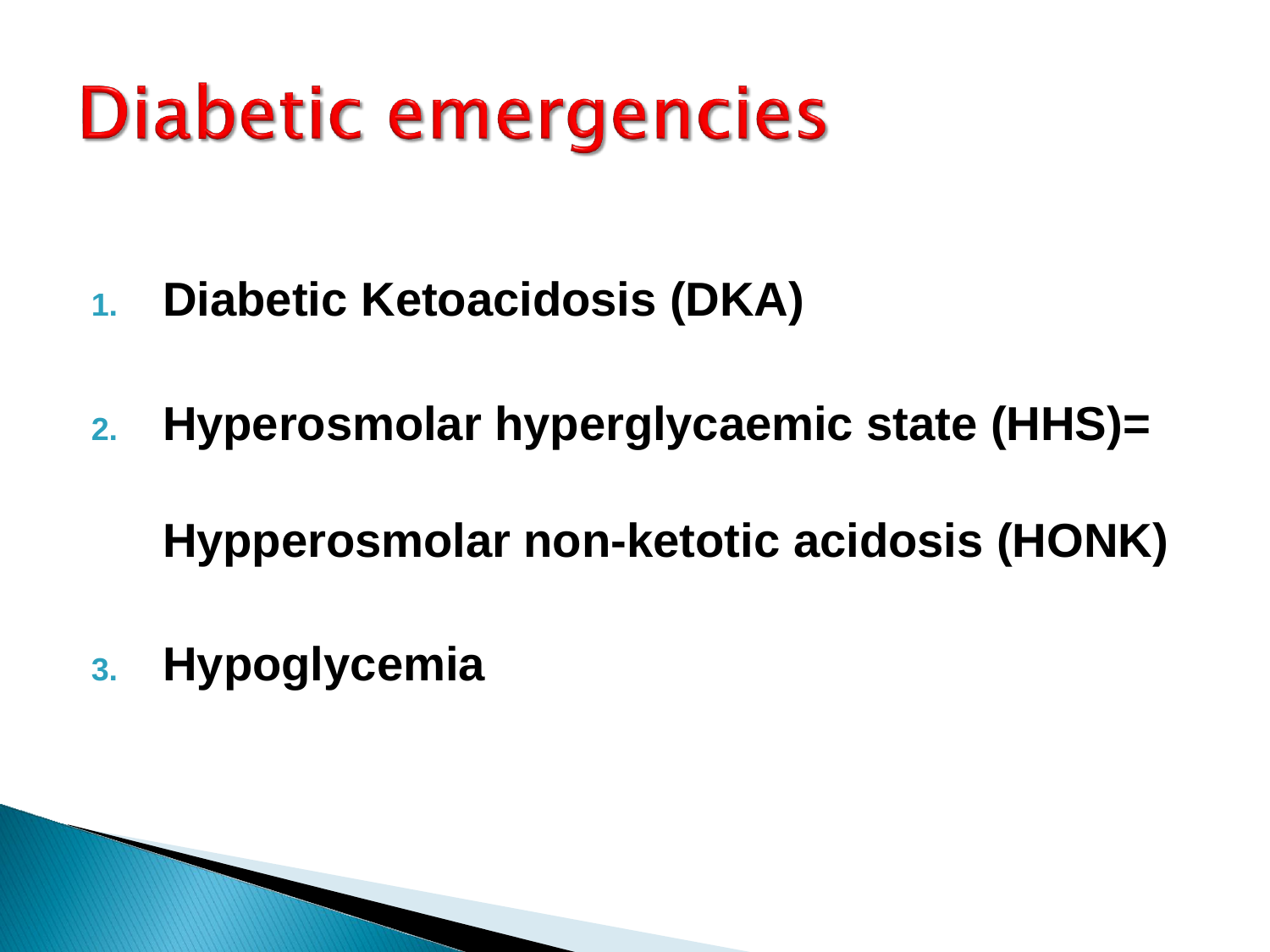

Diabetic Ketoacidosis (DKA)

Hyperosmolar hyperglycaemic state (HHS)=

Hypperosmolar non-ketotic acidosis (HONK)

Hypoglycemia